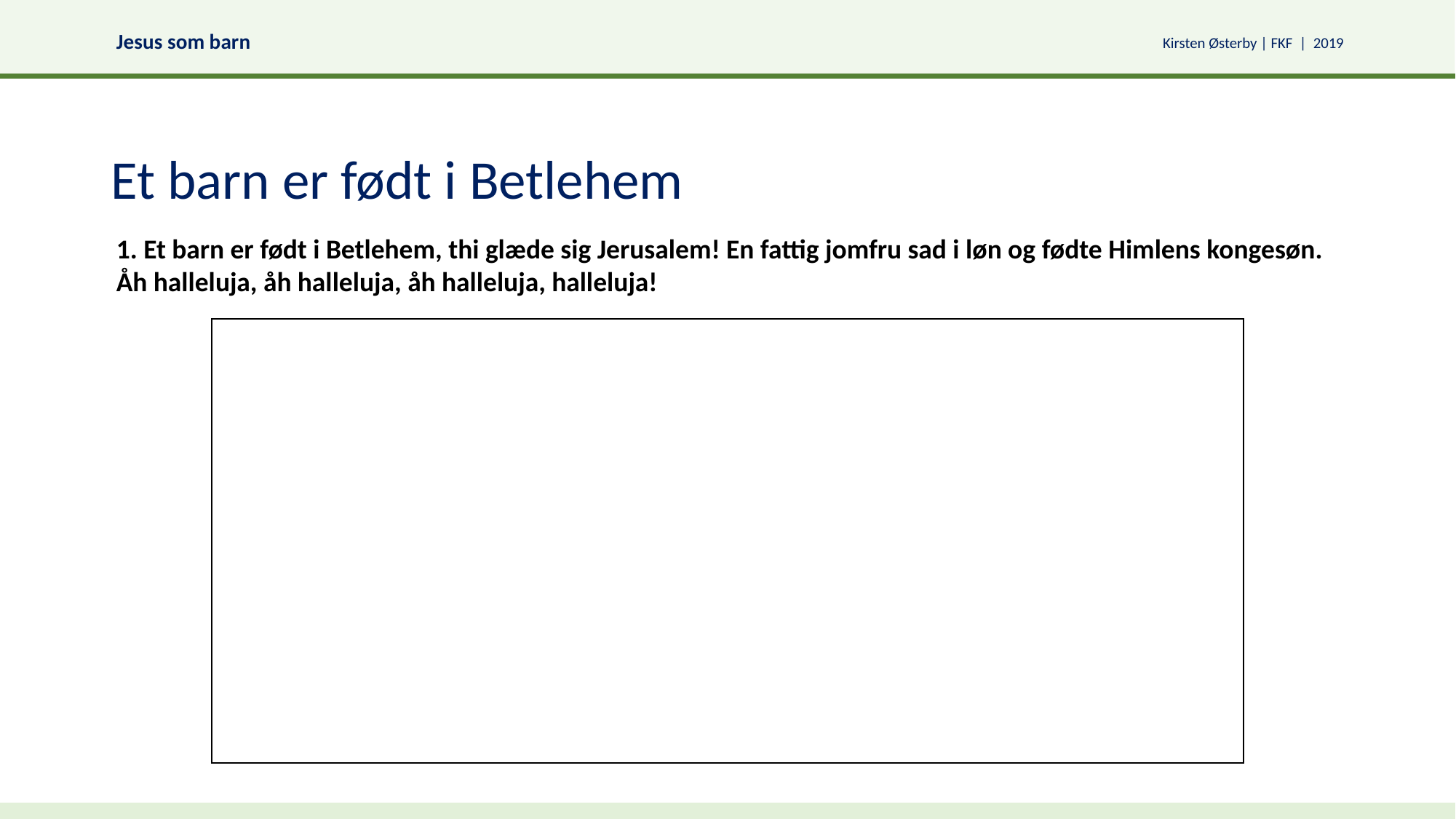

# Et barn er født i Betlehem
1. Et barn er født i Betlehem, thi glæde sig Jerusalem! En fattig jomfru sad i løn og fødte Himlens kongesøn.
Åh halleluja, åh halleluja, åh halleluja, halleluja!